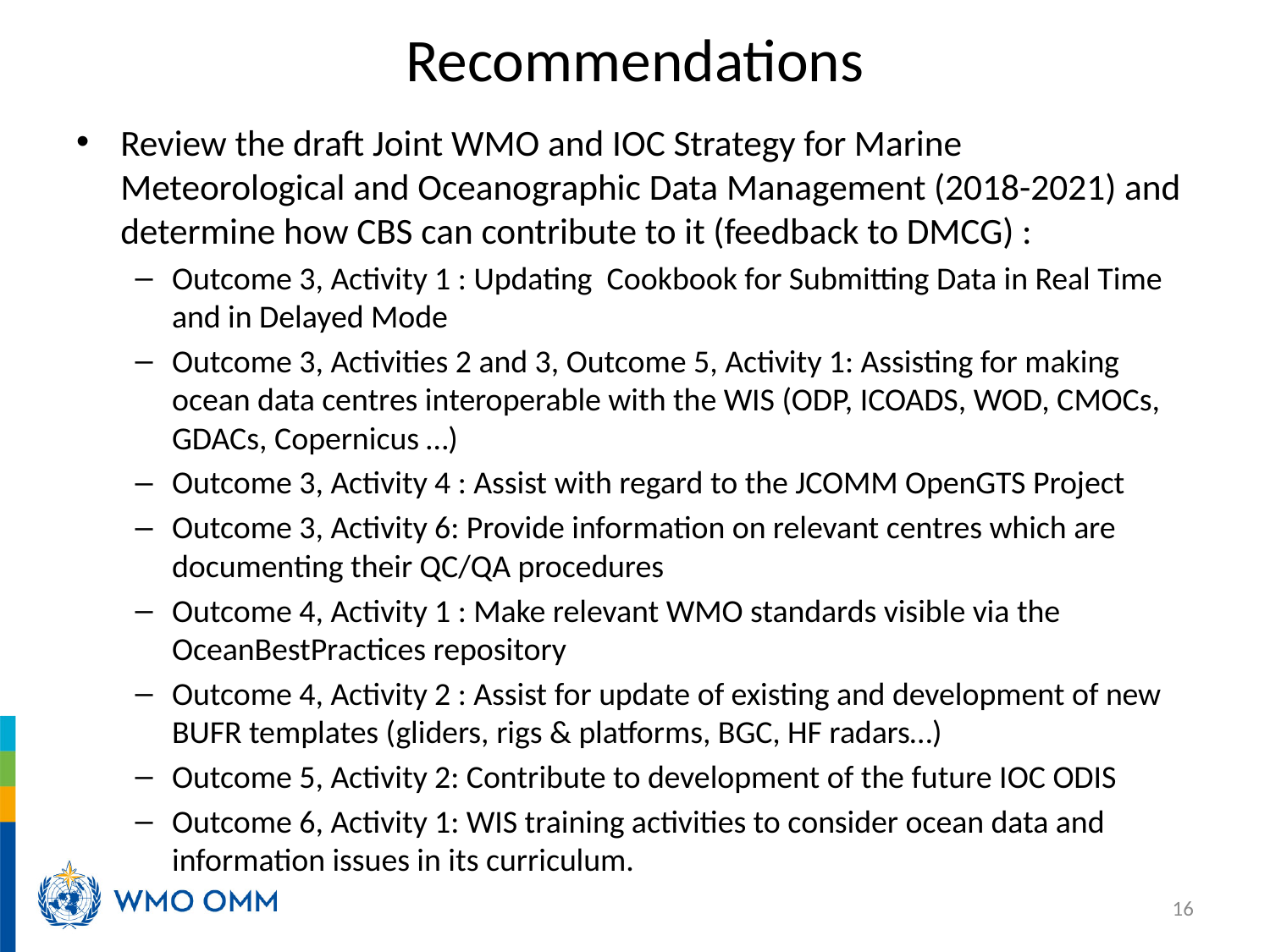

# Recommendations
Review the draft Joint WMO and IOC Strategy for Marine Meteorological and Oceanographic Data Management (2018-2021) and determine how CBS can contribute to it (feedback to DMCG) :
Outcome 3, Activity 1 : Updating  Cookbook for Submitting Data in Real Time and in Delayed Mode
Outcome 3, Activities 2 and 3, Outcome 5, Activity 1: Assisting for making ocean data centres interoperable with the WIS (ODP, ICOADS, WOD, CMOCs, GDACs, Copernicus …)
Outcome 3, Activity 4 : Assist with regard to the JCOMM OpenGTS Project
Outcome 3, Activity 6: Provide information on relevant centres which are documenting their QC/QA procedures
Outcome 4, Activity 1 : Make relevant WMO standards visible via the OceanBestPractices repository
Outcome 4, Activity 2 : Assist for update of existing and development of new BUFR templates (gliders, rigs & platforms, BGC, HF radars…)
Outcome 5, Activity 2: Contribute to development of the future IOC ODIS
Outcome 6, Activity 1: WIS training activities to consider ocean data and information issues in its curriculum.
16